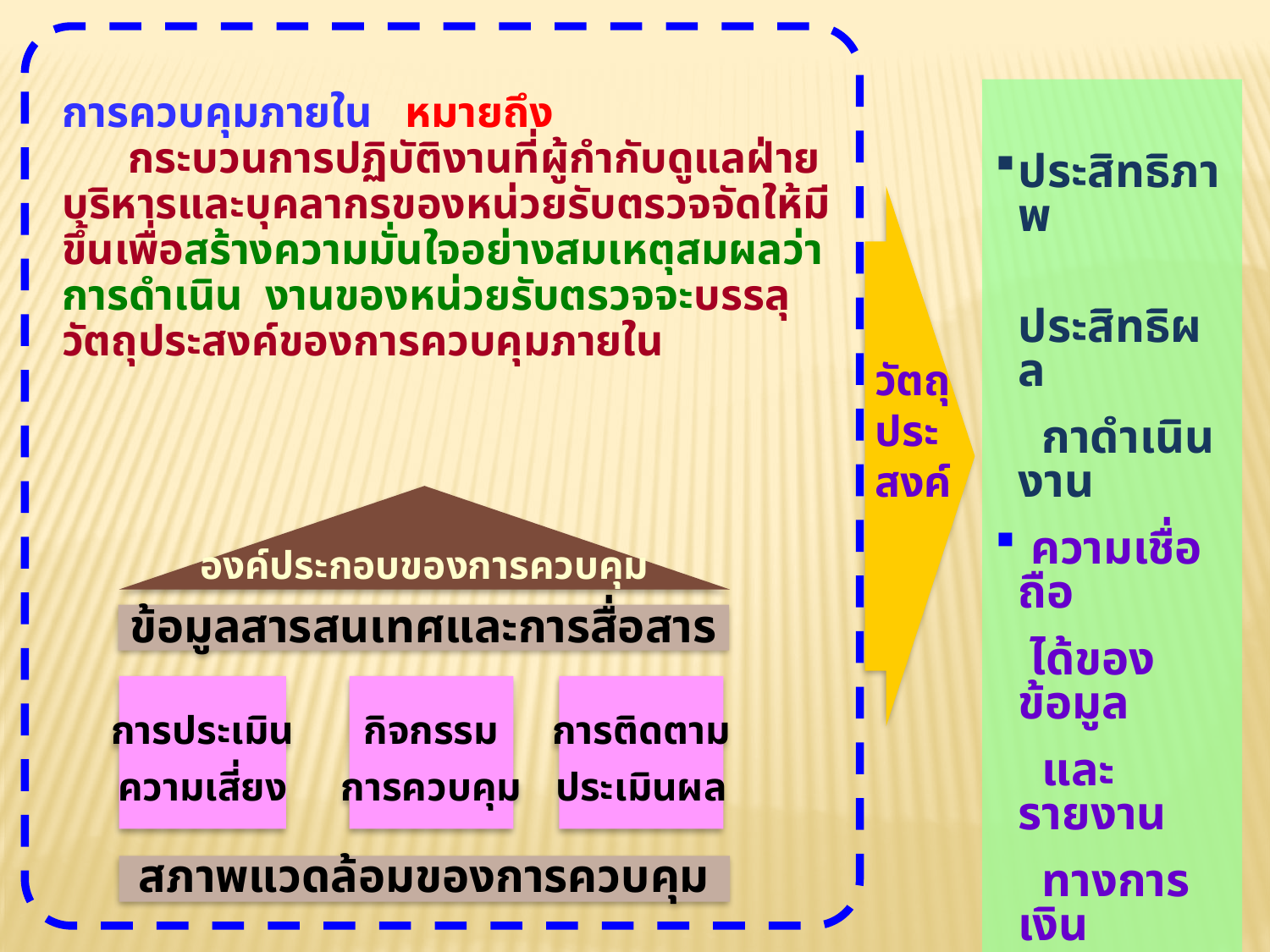

ประสิทธิภาพ
    ประสิทธิผล
    กาดำเนินงาน
 ความเชื่อถือ
   ได้ของข้อมูล
    และรายงาน
    ทางการเงิน
การปฏิบัติตาม
   ข้อกำหนด

การควบคุมภายใน   หมายถึง
      กระบวนการปฏิบัติงานที่ผู้กำกับดูแลฝ่าย
บริหารและบุคลากรของหน่วยรับตรวจจัดให้มี
ขึ้นเพื่อสร้างความมั่นใจอย่างสมเหตุสมผลว่า
การดำเนิน  งานของหน่วยรับตรวจจะบรรลุ
วัตถุประสงค์ของการควบคุมภายใน

  วัตถุ
  ประ
  สงค์
องค์ประกอบของการควบคุม
ข้อมูลสารสนเทศและการสื่อสาร
การประเมิน
ความเสี่ยง
กิจกรรม
การควบคุม
การติดตาม
ประเมินผล
สภาพแวดล้อมของการควบคุม